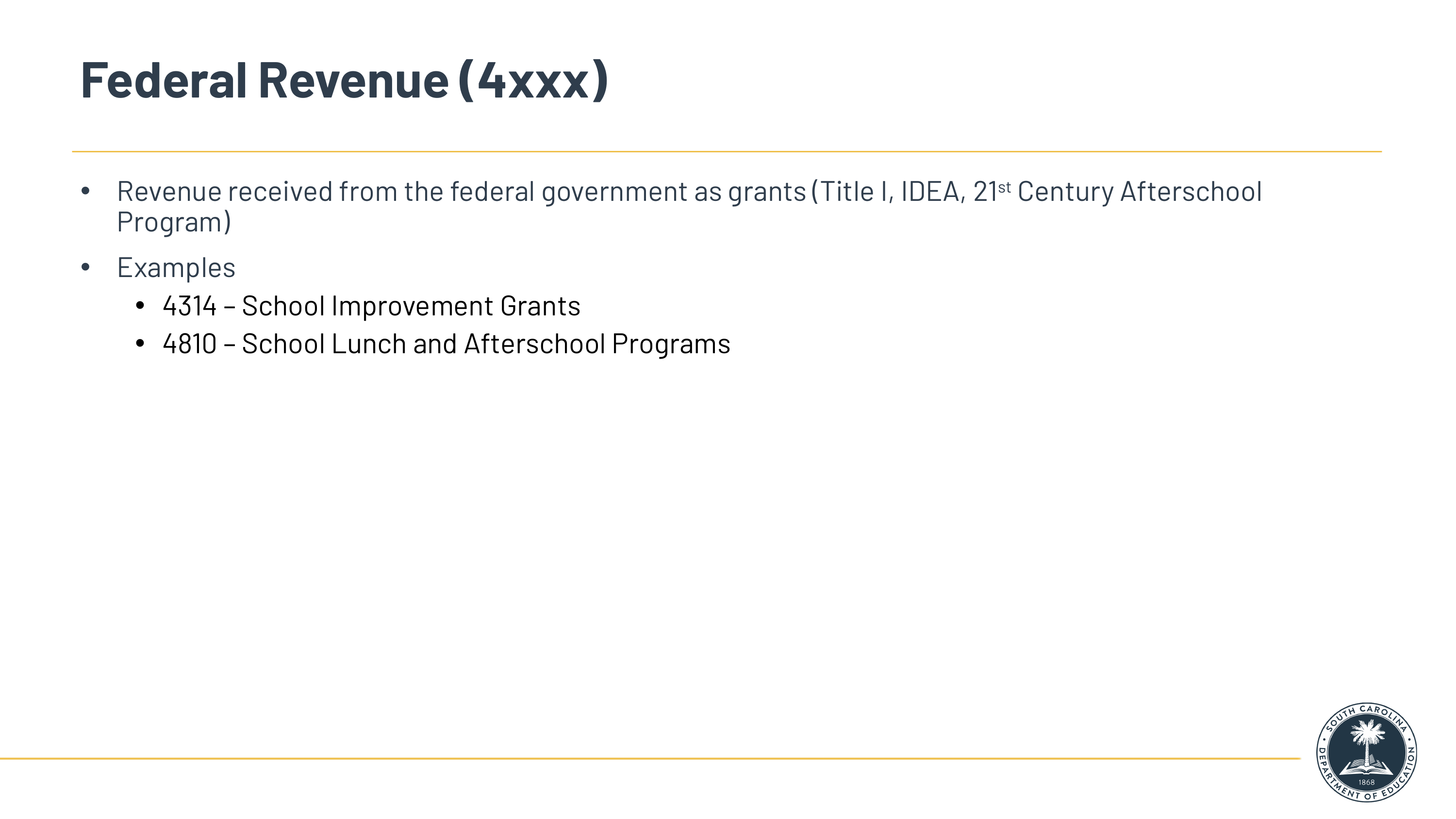

# Federal Revenue (4xxx)
Revenue received from the federal government as grants (Title I, IDEA, 21st Century Afterschool Program)
Examples
4314 – School Improvement Grants
4810 – School Lunch and Afterschool Programs